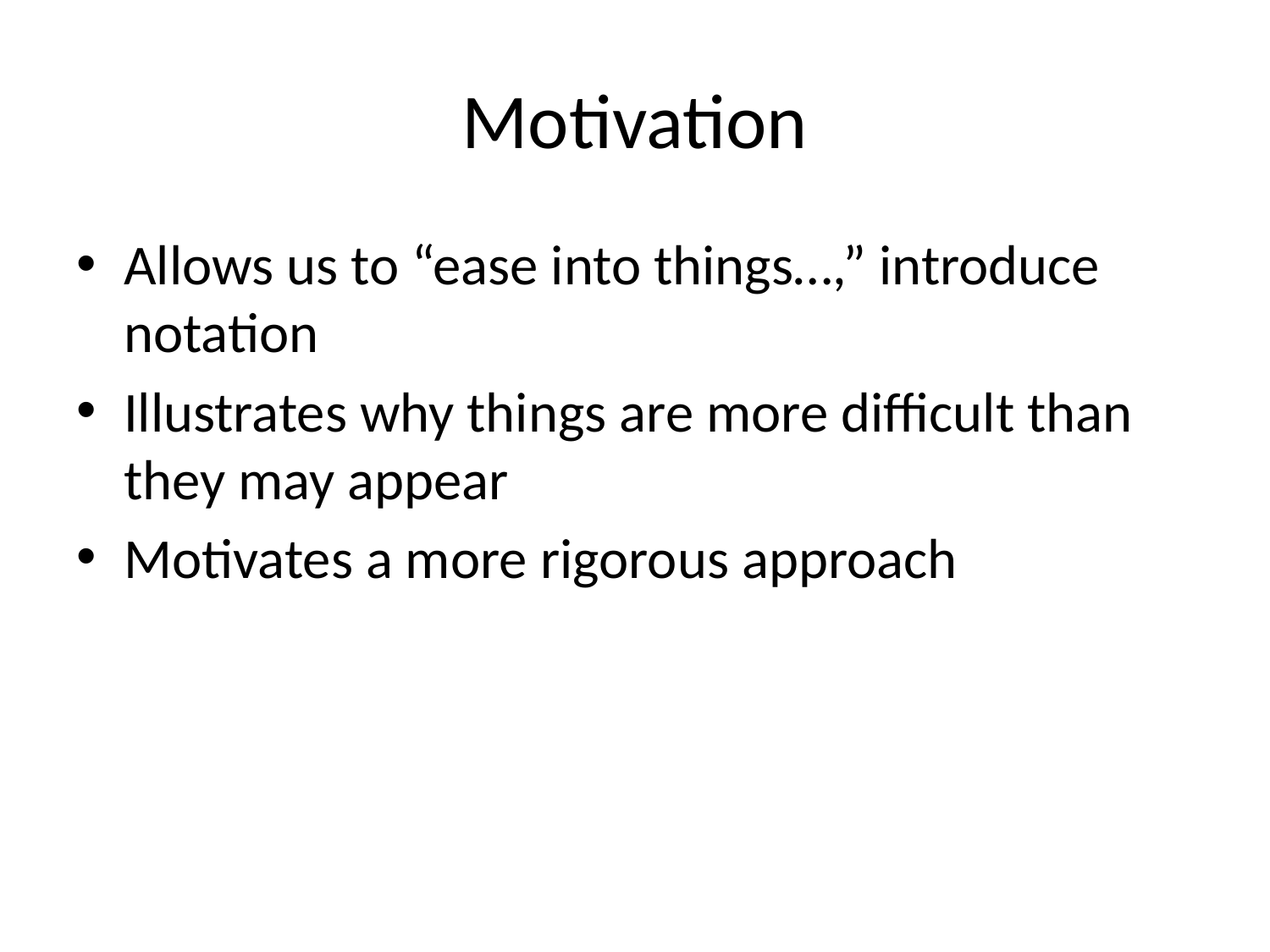

# Motivation
Allows us to “ease into things…,” introduce notation
Illustrates why things are more difficult than they may appear
Motivates a more rigorous approach